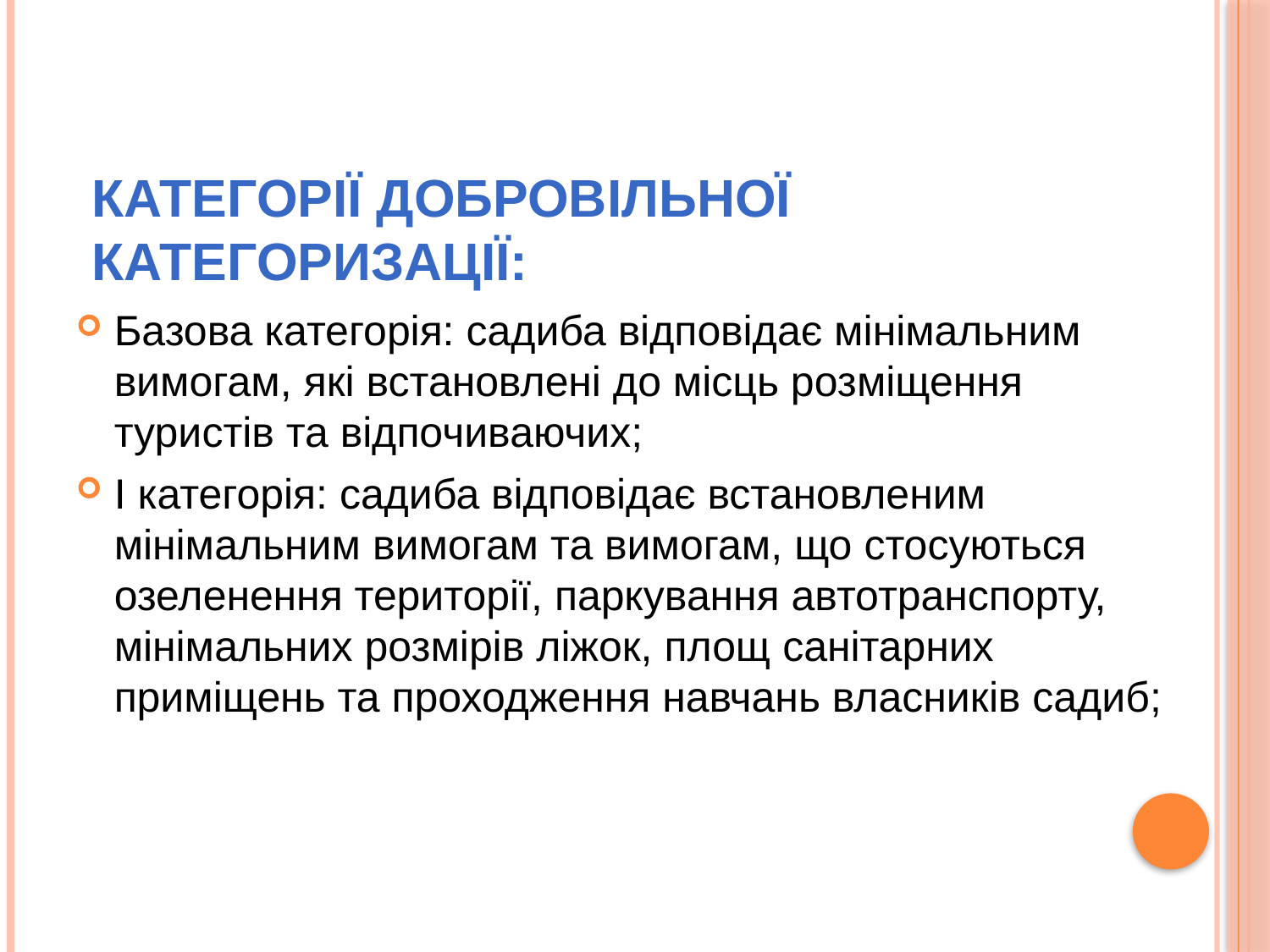

# Категорії добровільної категоризації:
Базова категорія: садиба відповідає мінімальним вимогам, які встановлені до місць розміщення туристів та відпочиваючих;
І категорія: садиба відповідає встановленим мінімальним вимогам та вимогам, що стосуються озеленення території, паркування автотранспорту, мінімальних розмірів ліжок, площ санітарних приміщень та проходження навчань власників садиб;